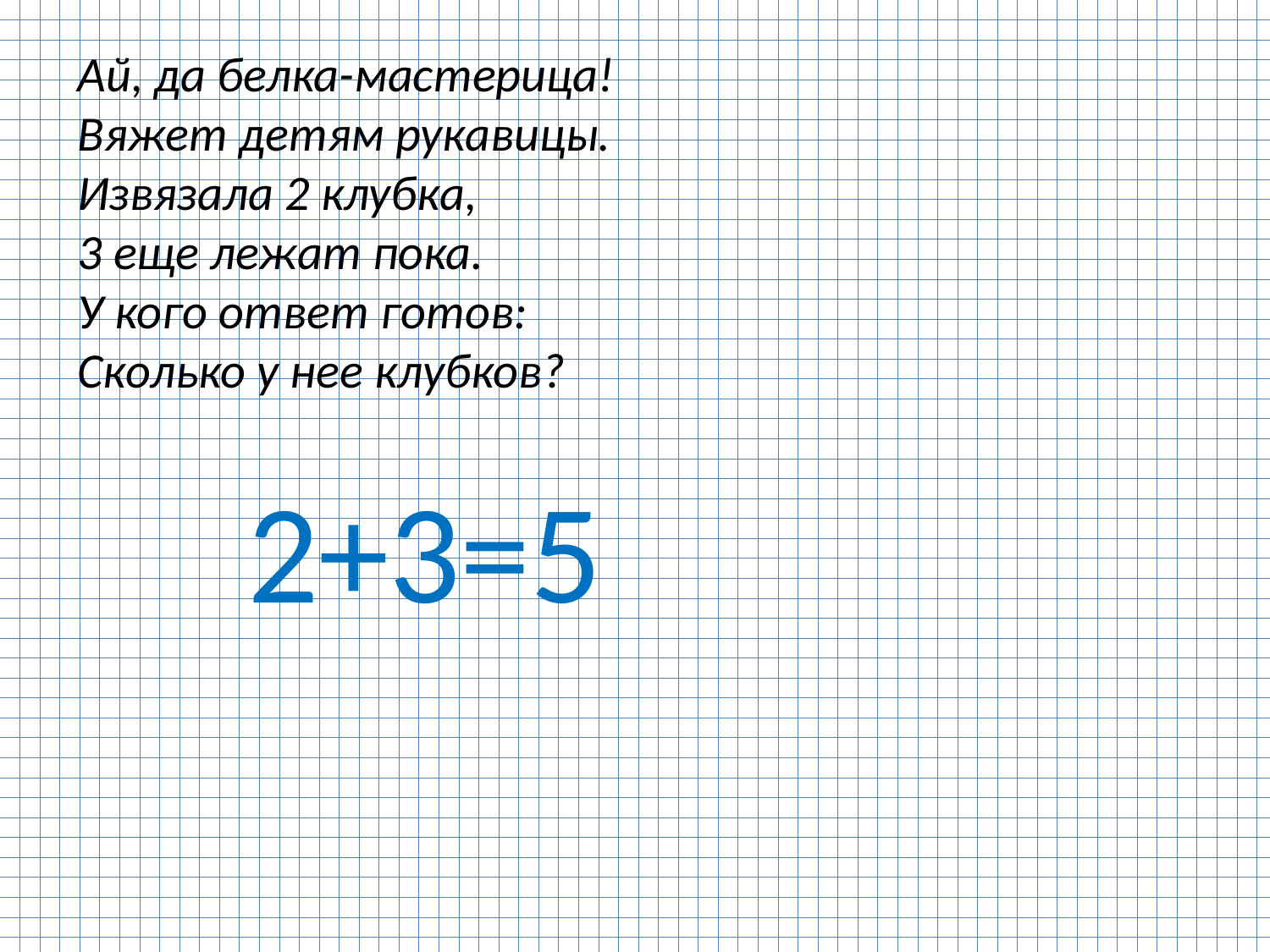

Ай, да белка-мастерица!
Вяжет детям рукавицы.
Извязала 2 клубка,
3 еще лежат пока.
У кого ответ готов:
Сколько у нее клубков?
2+3=5